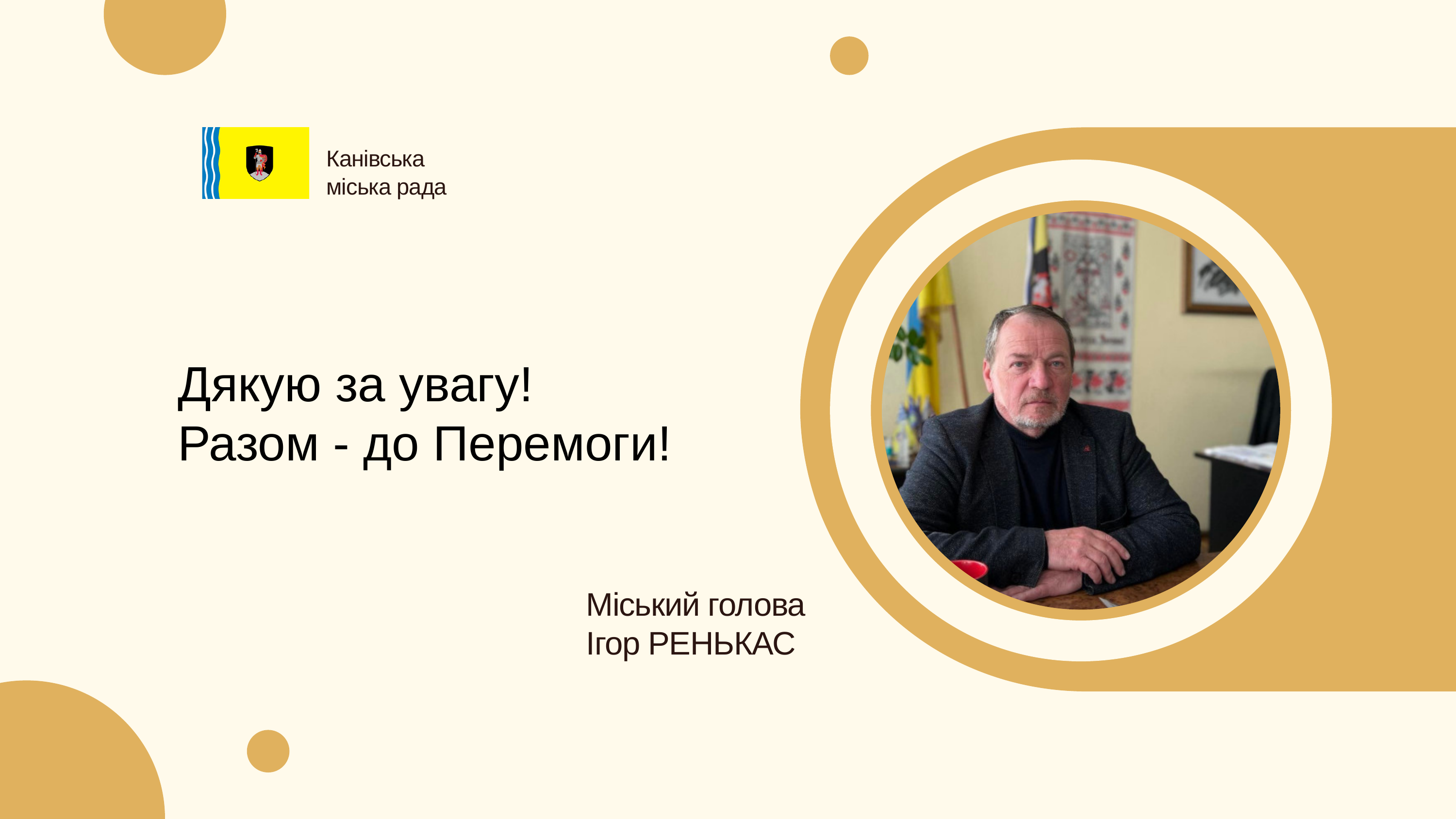

Канівська міська рада

Дякую за увагу!
Разом - до Перемоги!
Міський голова
Ігор РЕНЬКАС